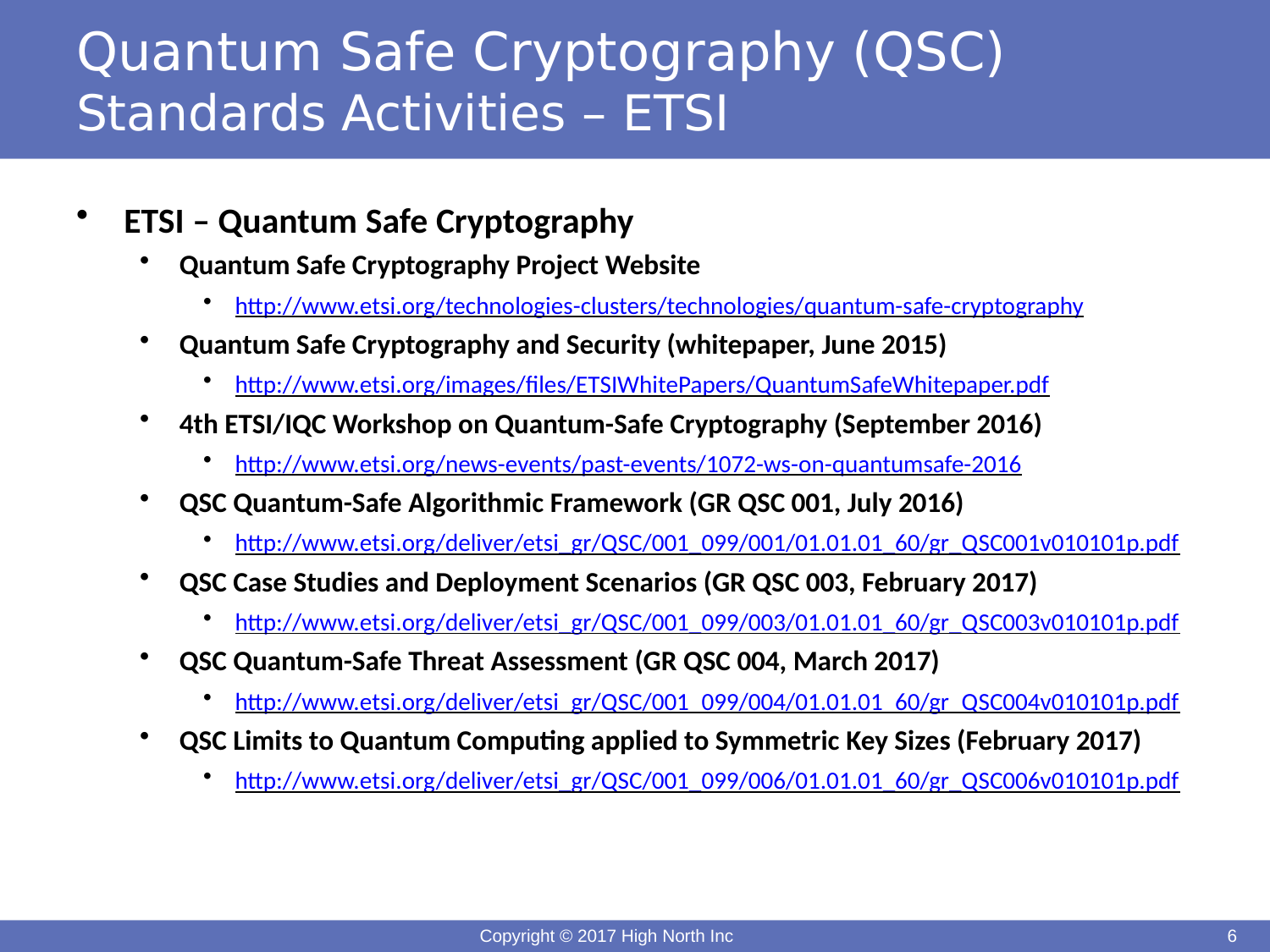

# Quantum Safe Cryptography (QSC) Standards Activities – ETSI

ETSI – Quantum Safe Cryptography
Quantum Safe Cryptography Project Website
http://www.etsi.org/technologies-clusters/technologies/quantum-safe-cryptography
Quantum Safe Cryptography and Security (whitepaper, June 2015)
http://www.etsi.org/images/files/ETSIWhitePapers/QuantumSafeWhitepaper.pdf
4th ETSI/IQC Workshop on Quantum-Safe Cryptography (September 2016)
http://www.etsi.org/news-events/past-events/1072-ws-on-quantumsafe-2016
QSC Quantum-Safe Algorithmic Framework (GR QSC 001, July 2016)
http://www.etsi.org/deliver/etsi_gr/QSC/001_099/001/01.01.01_60/gr_QSC001v010101p.pdf
QSC Case Studies and Deployment Scenarios (GR QSC 003, February 2017)
http://www.etsi.org/deliver/etsi_gr/QSC/001_099/003/01.01.01_60/gr_QSC003v010101p.pdf
QSC Quantum-Safe Threat Assessment (GR QSC 004, March 2017)
http://www.etsi.org/deliver/etsi_gr/QSC/001_099/004/01.01.01_60/gr_QSC004v010101p.pdf
QSC Limits to Quantum Computing applied to Symmetric Key Sizes (February 2017)
http://www.etsi.org/deliver/etsi_gr/QSC/001_099/006/01.01.01_60/gr_QSC006v010101p.pdf

Copyright © 2017 High North Inc
6